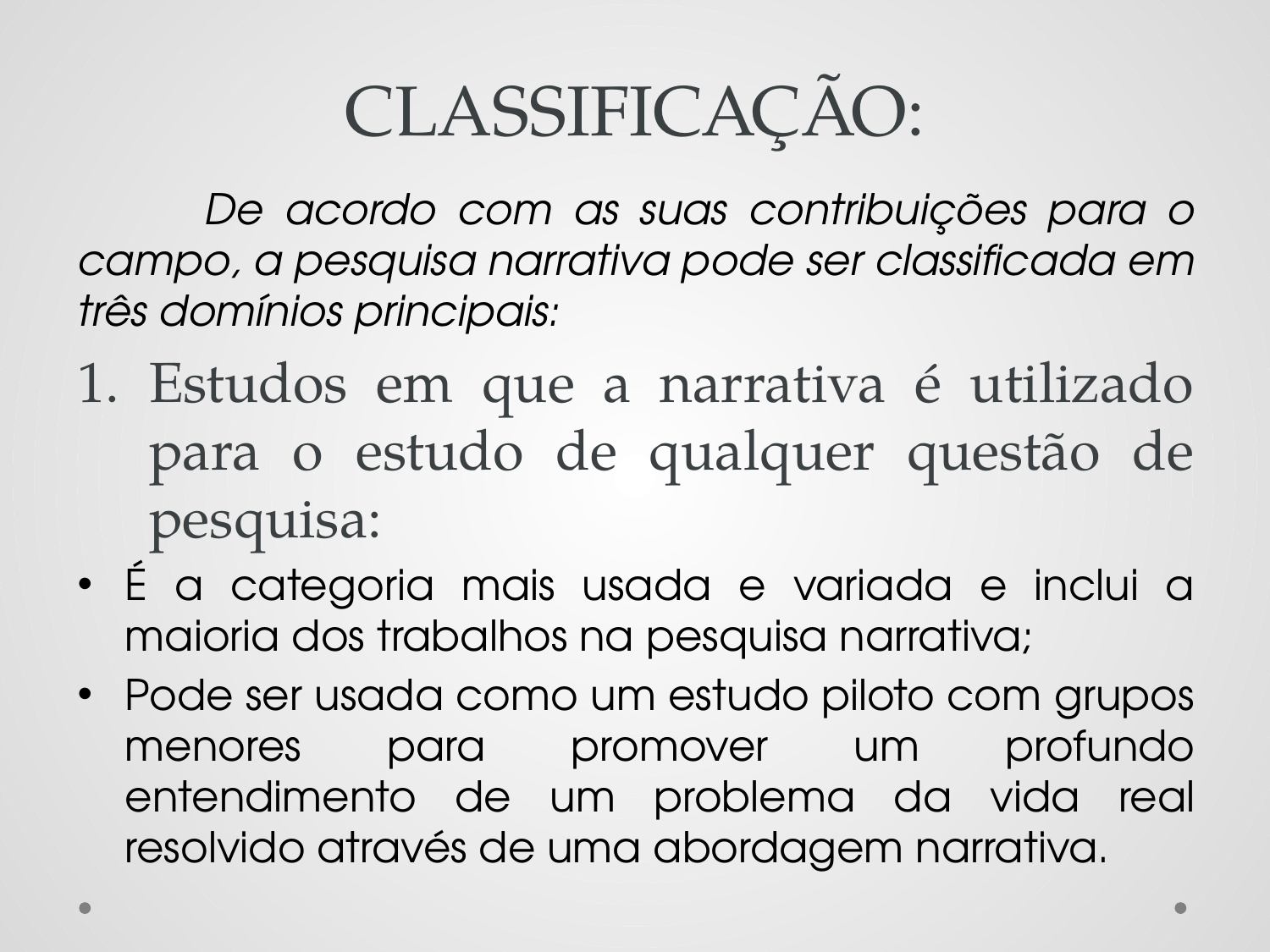

# CLASSIFICAÇÃO:
	De acordo com as suas contribuições para o campo, a pesquisa narrativa pode ser classificada em três domínios principais:
Estudos em que a narrativa é utilizado para o estudo de qualquer questão de pesquisa:
É a categoria mais usada e variada e inclui a maioria dos trabalhos na pesquisa narrativa;
Pode ser usada como um estudo piloto com grupos menores para promover um profundo entendimento de um problema da vida real resolvido através de uma abordagem narrativa.